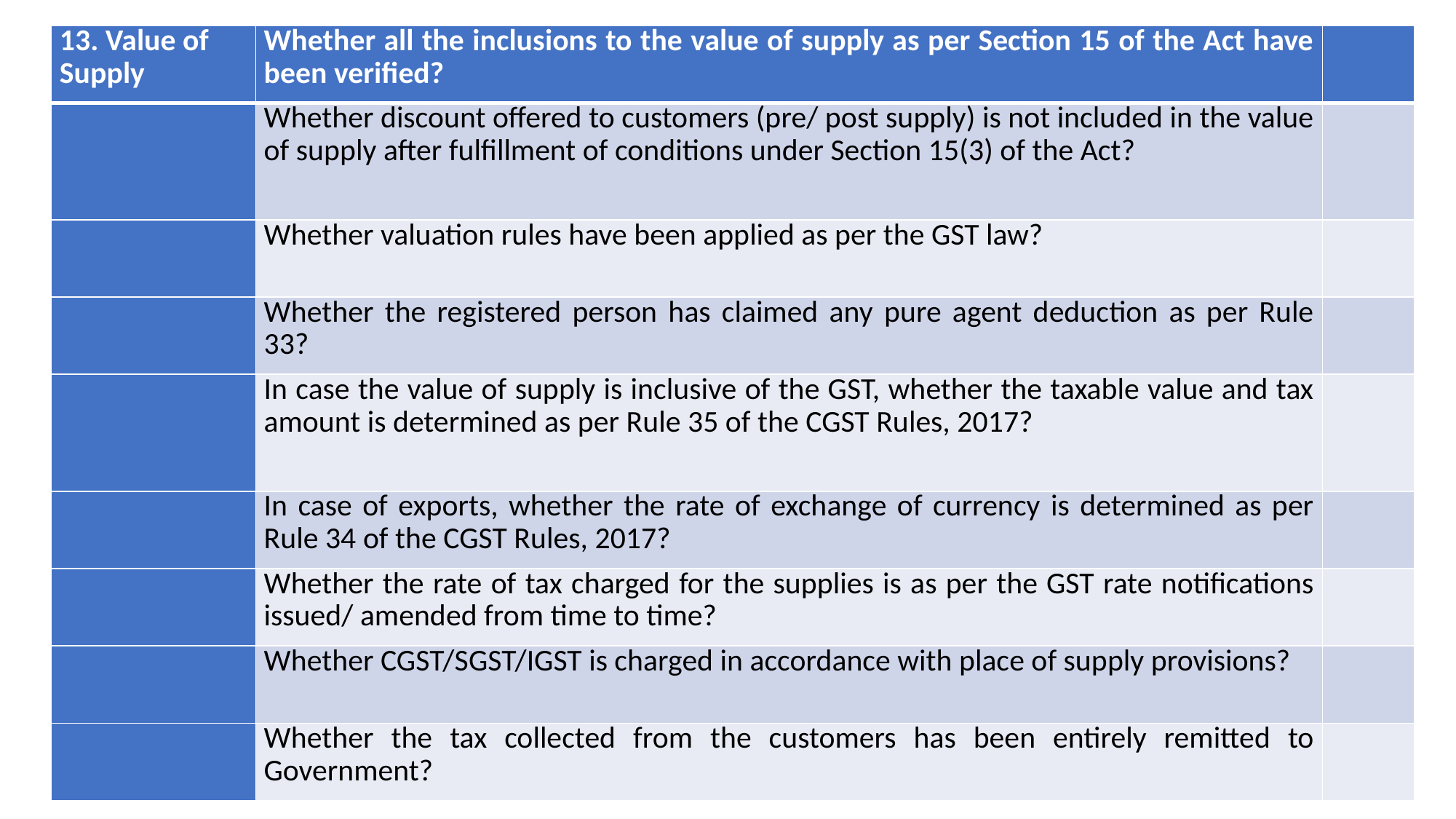

| 13. Value of Supply | Whether all the inclusions to the value of supply as per Section 15 of the Act have been verified? |  |
| --- | --- | --- |
|  | Whether discount offered to customers (pre/ post supply) is not included in the value of supply after fulfillment of conditions under Section 15(3) of the Act? |  |
|  | Whether valuation rules have been applied as per the GST law? |  |
|  | Whether the registered person has claimed any pure agent deduction as per Rule 33? |  |
|  | In case the value of supply is inclusive of the GST, whether the taxable value and tax amount is determined as per Rule 35 of the CGST Rules, 2017? |  |
|  | In case of exports, whether the rate of exchange of currency is determined as per Rule 34 of the CGST Rules, 2017? |  |
|  | Whether the rate of tax charged for the supplies is as per the GST rate notifications issued/ amended from time to time? |  |
|  | Whether CGST/SGST/IGST is charged in accordance with place of supply provisions? |  |
|  | Whether the tax collected from the customers has been entirely remitted to Government? |  |